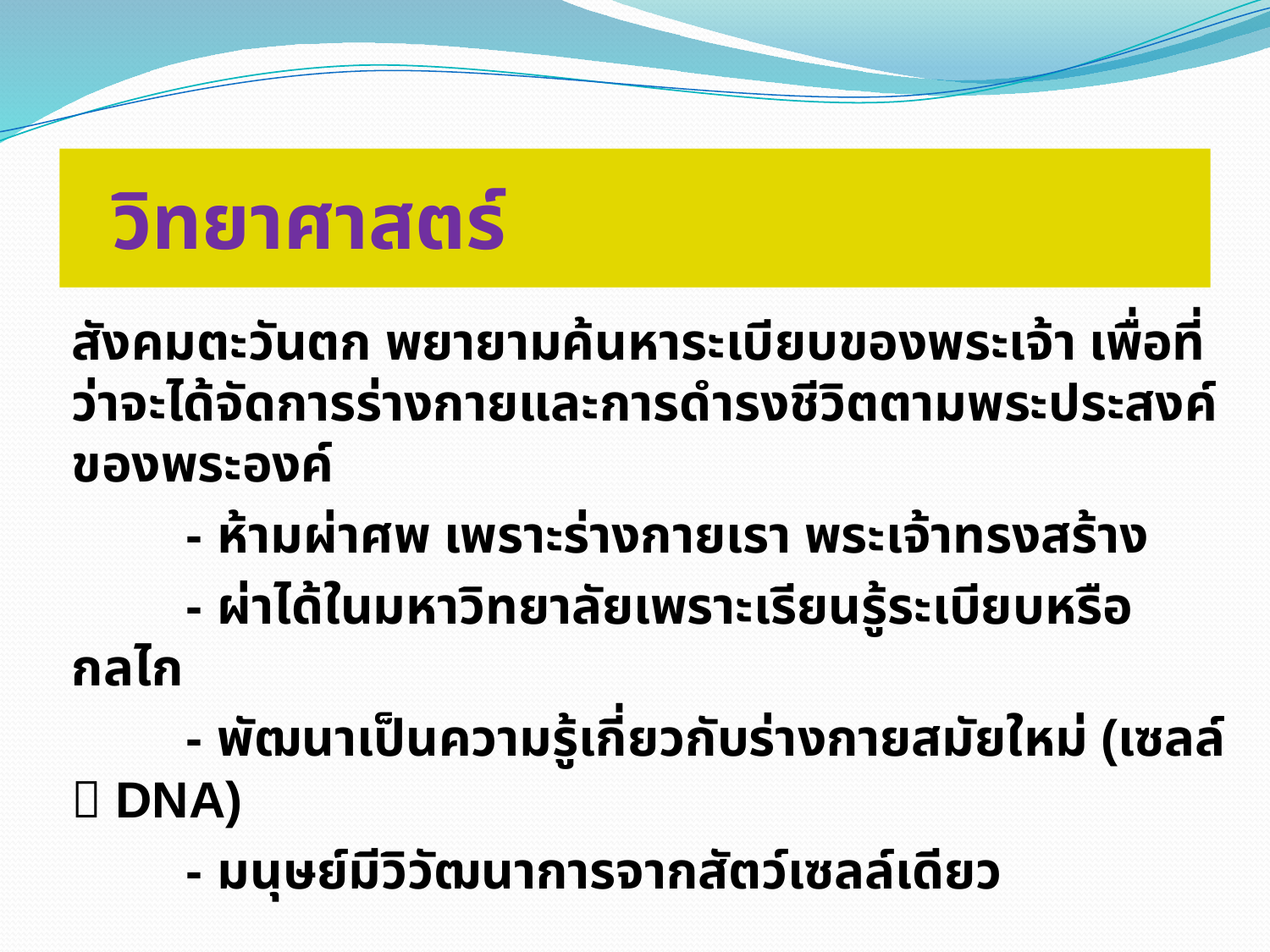

วิทยาศาสตร์
สังคมตะวันตก พยายามค้นหาระเบียบของพระเจ้า เพื่อที่ว่าจะได้จัดการร่างกายและการดำรงชีวิตตามพระประสงค์ของพระองค์
	- ห้ามผ่าศพ เพราะร่างกายเรา พระเจ้าทรงสร้าง
	- ผ่าได้ในมหาวิทยาลัยเพราะเรียนรู้ระเบียบหรือกลไก
	- พัฒนาเป็นความรู้เกี่ยวกับร่างกายสมัยใหม่ (เซลล์ ⇒ DNA)
	- มนุษย์มีวิวัฒนาการจากสัตว์เซลล์เดียว